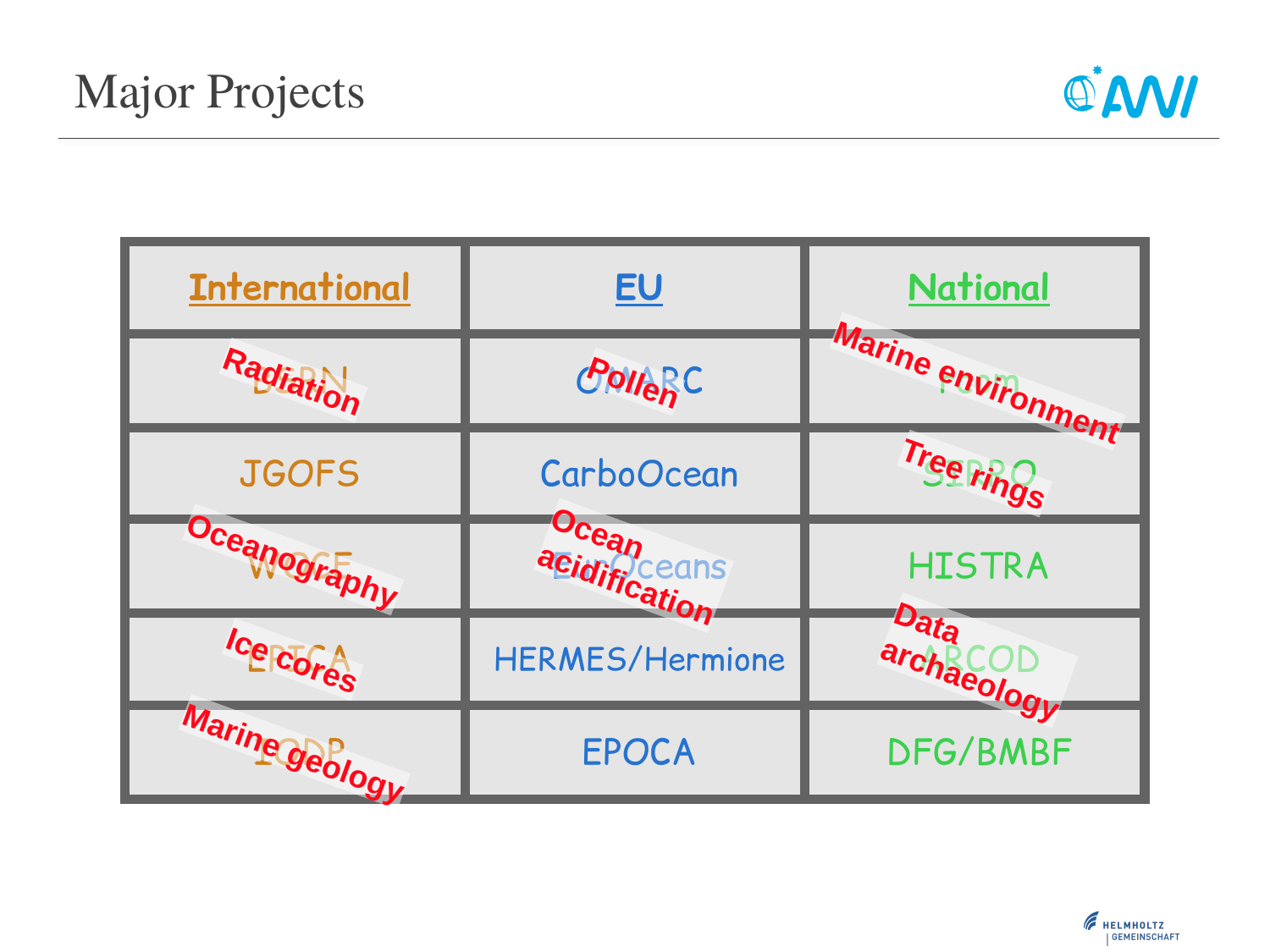

# Major Projects
| International | EU | National |
| --- | --- | --- |
| BSRN | OMARC | rcom |
| JGOFS | CarboOcean | SIRRO |
| WOCE | EurOceans | HISTRA |
| EPICA | HERMES/Hermione | ARCOD |
| IODP | EPOCA | DFG/BMBF |
Radiation
Marine environment
Pollen
Tree rings
Ocean
acidification
Oceanography
Data
archaeology
Ice cores
Marine geology